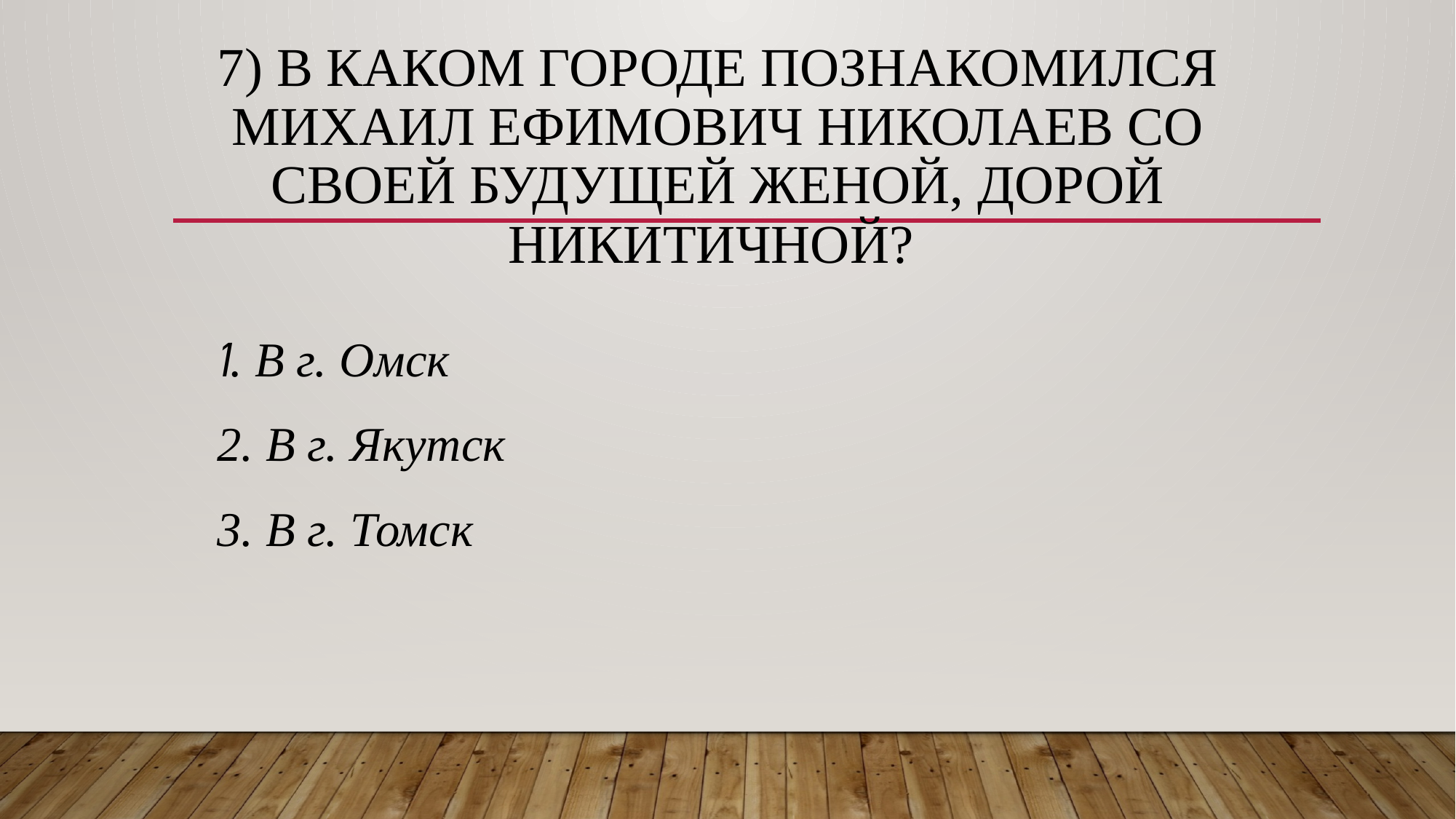

# 7) В каком городе познакомился Михаил Ефимович Николаев со своей будущей женой, Дорой Никитичной?
1. В г. Омск
2. В г. Якутск
3. В г. Томск